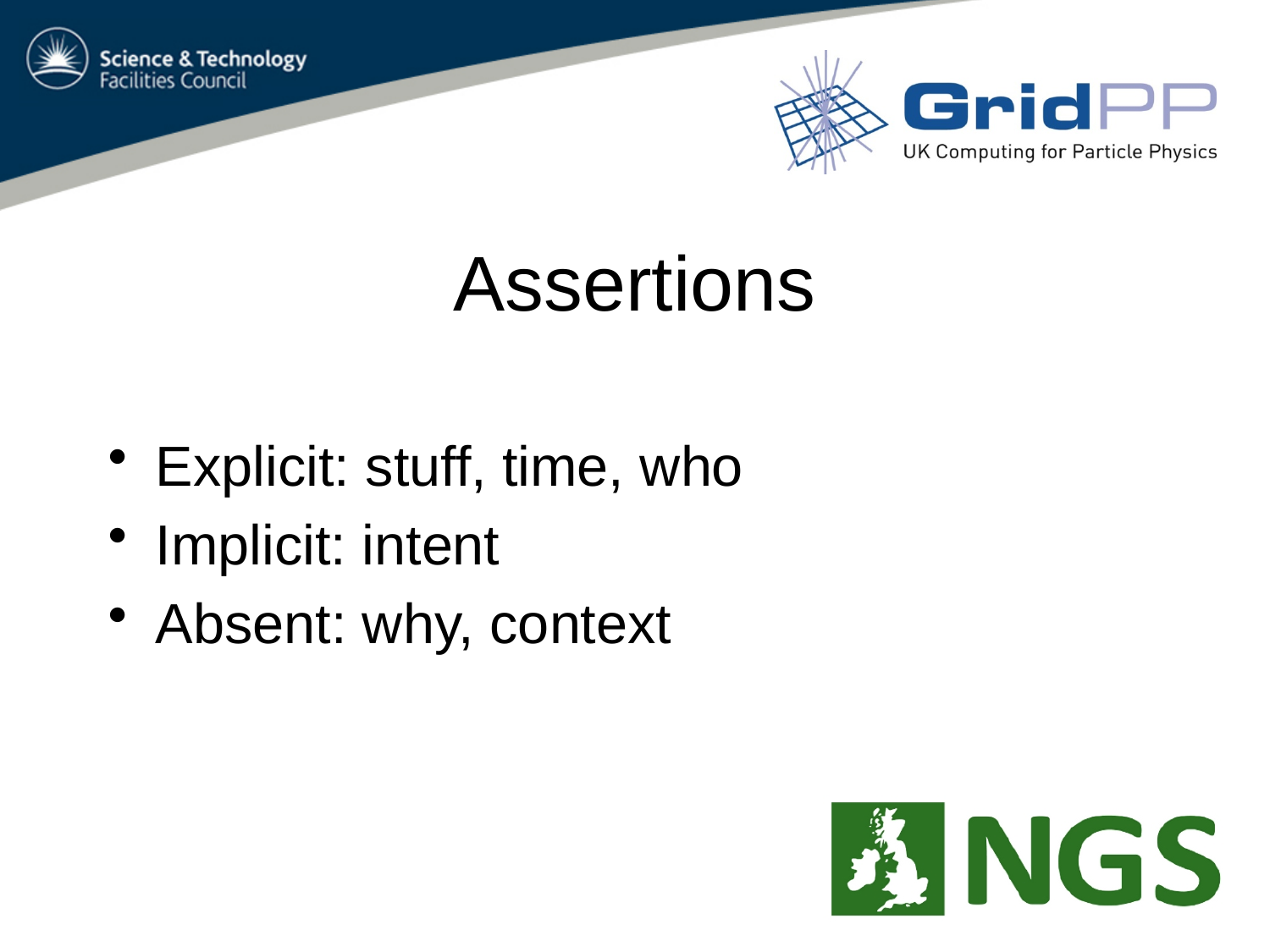

# Assertions
Explicit: stuff, time, who
Implicit: intent
Absent: why, context